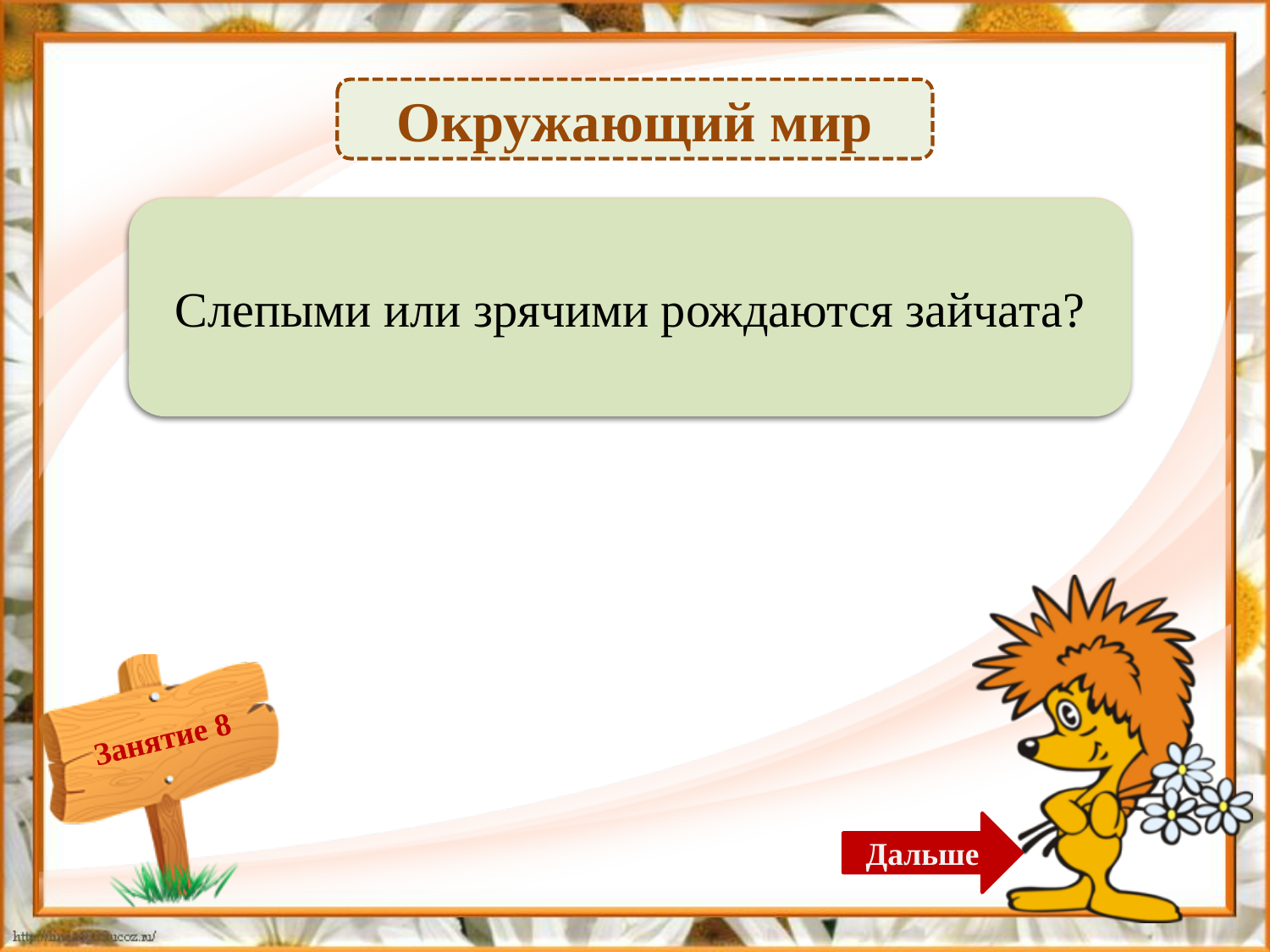

Окружающий мир
 Зрячими – 1б.
Слепыми или зрячими рождаются зайчата?

Дальше